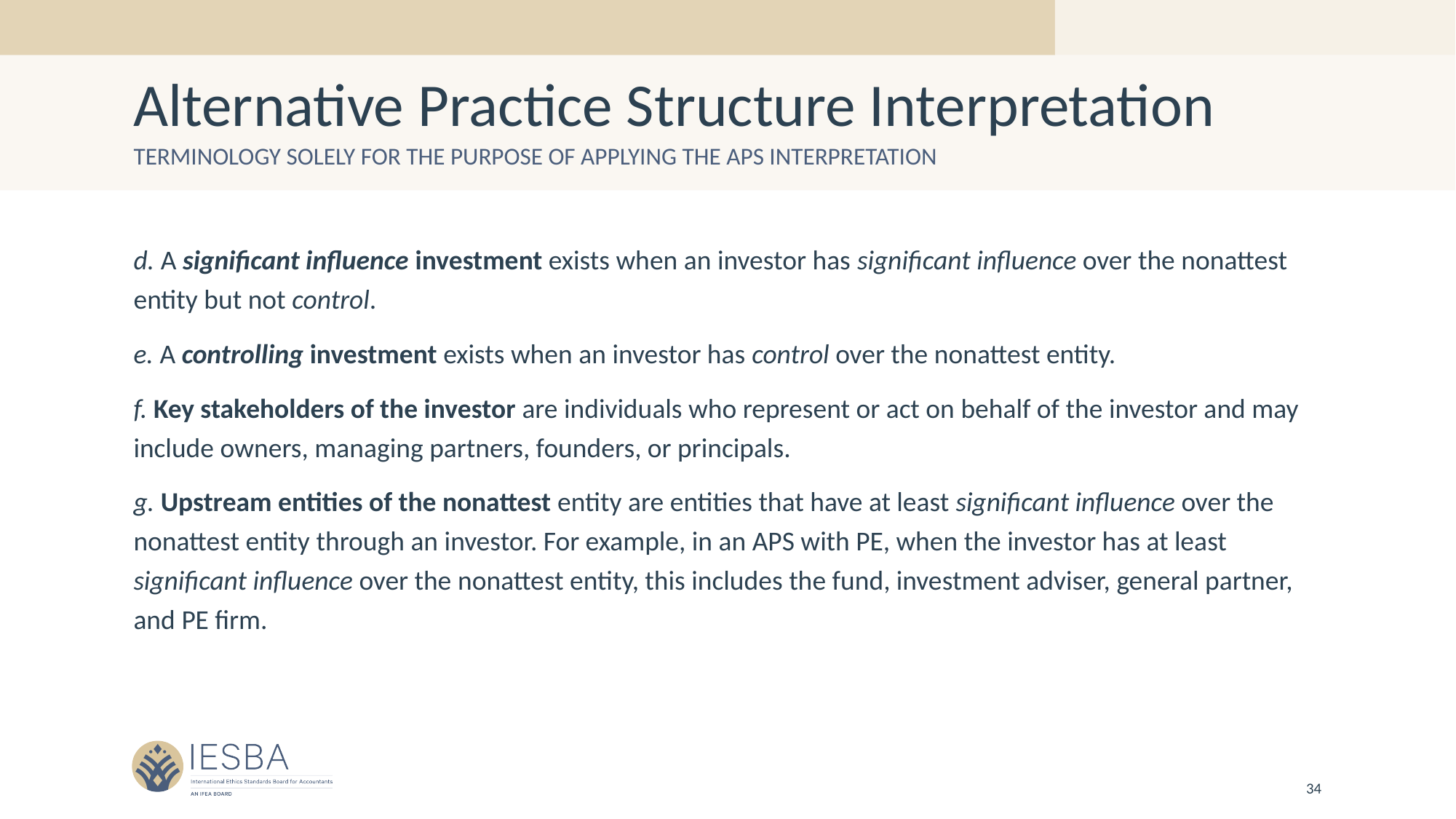

# Alternative Practice Structure Interpretation
Terminology solely for the purpose of applying the APS interpretation
d. A significant influence investment exists when an investor has significant influence over the nonattest entity but not control.
e. A controlling investment exists when an investor has control over the nonattest entity.
f. Key stakeholders of the investor are individuals who represent or act on behalf of the investor and may include owners, managing partners, founders, or principals.
g. Upstream entities of the nonattest entity are entities that have at least significant influence over the nonattest entity through an investor. For example, in an APS with PE, when the investor has at least significant influence over the nonattest entity, this includes the fund, investment adviser, general partner, and PE firm.
34